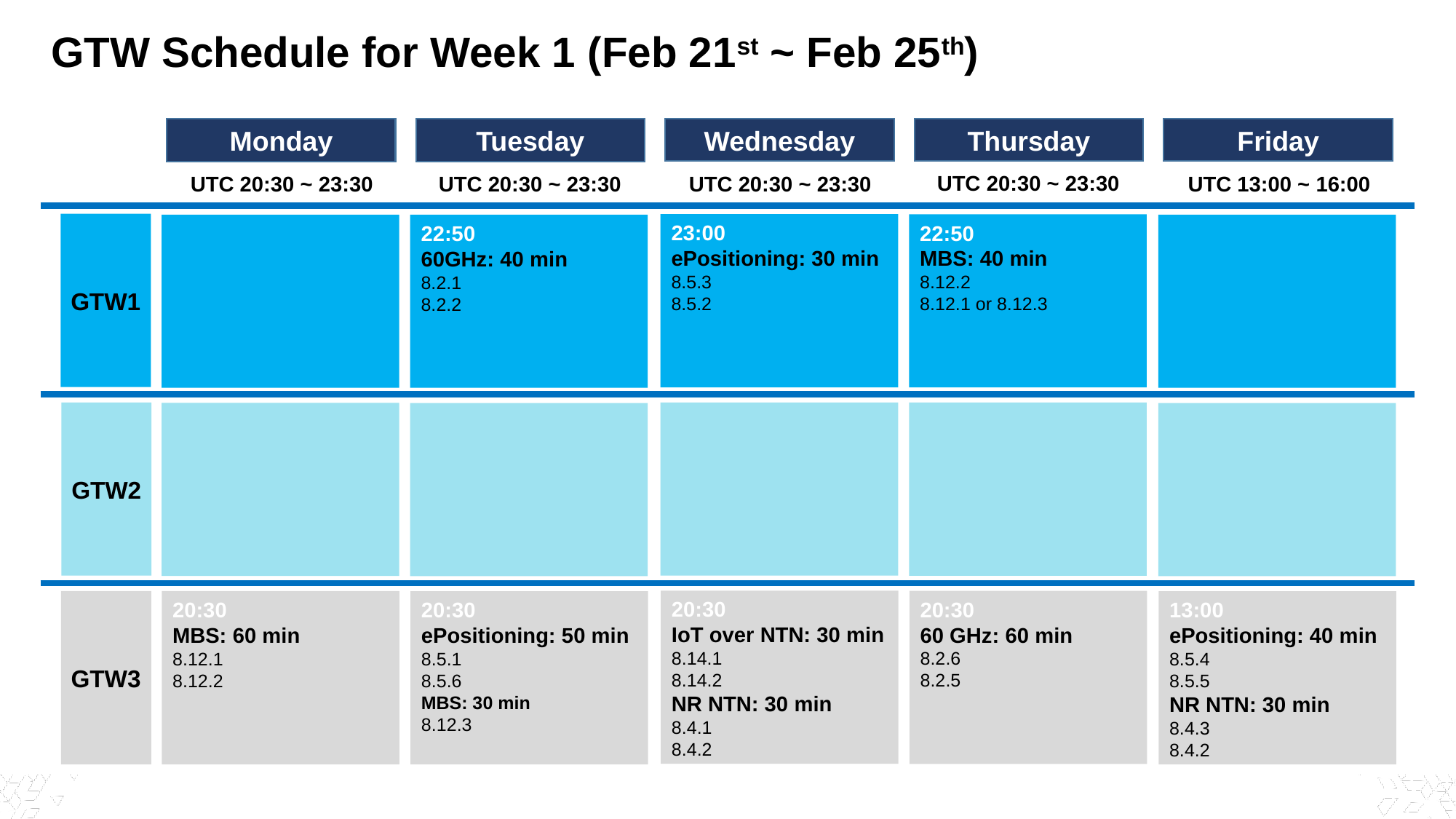

# GTW Schedule for Week 1 (Feb 21st ~ Feb 25th)
Friday
Thursday
Wednesday
Tuesday
Monday
UTC 20:30 ~ 23:30
UTC 20:30 ~ 23:30
UTC 13:00 ~ 16:00
UTC 20:30 ~ 23:30
UTC 20:30 ~ 23:30
GTW1
23:00
ePositioning: 30 min
8.5.3
8.5.2
22:50
MBS: 40 min
8.12.2
8.12.1 or 8.12.3

22:50
60GHz: 40 min
8.2.1
8.2.2

GTW2

20:30
IoT over NTN: 30 min
8.14.1
8.14.2
NR NTN: 30 min
8.4.1
8.4.2
20:30
60 GHz: 60 min
8.2.6
8.2.5
GTW3
20:30
MBS: 60 min
8.12.1
8.12.2
20:30
ePositioning: 50 min
8.5.1
8.5.6
MBS: 30 min
8.12.3
13:00
ePositioning: 40 min
8.5.4
8.5.5
NR NTN: 30 min
8.4.3
8.4.2